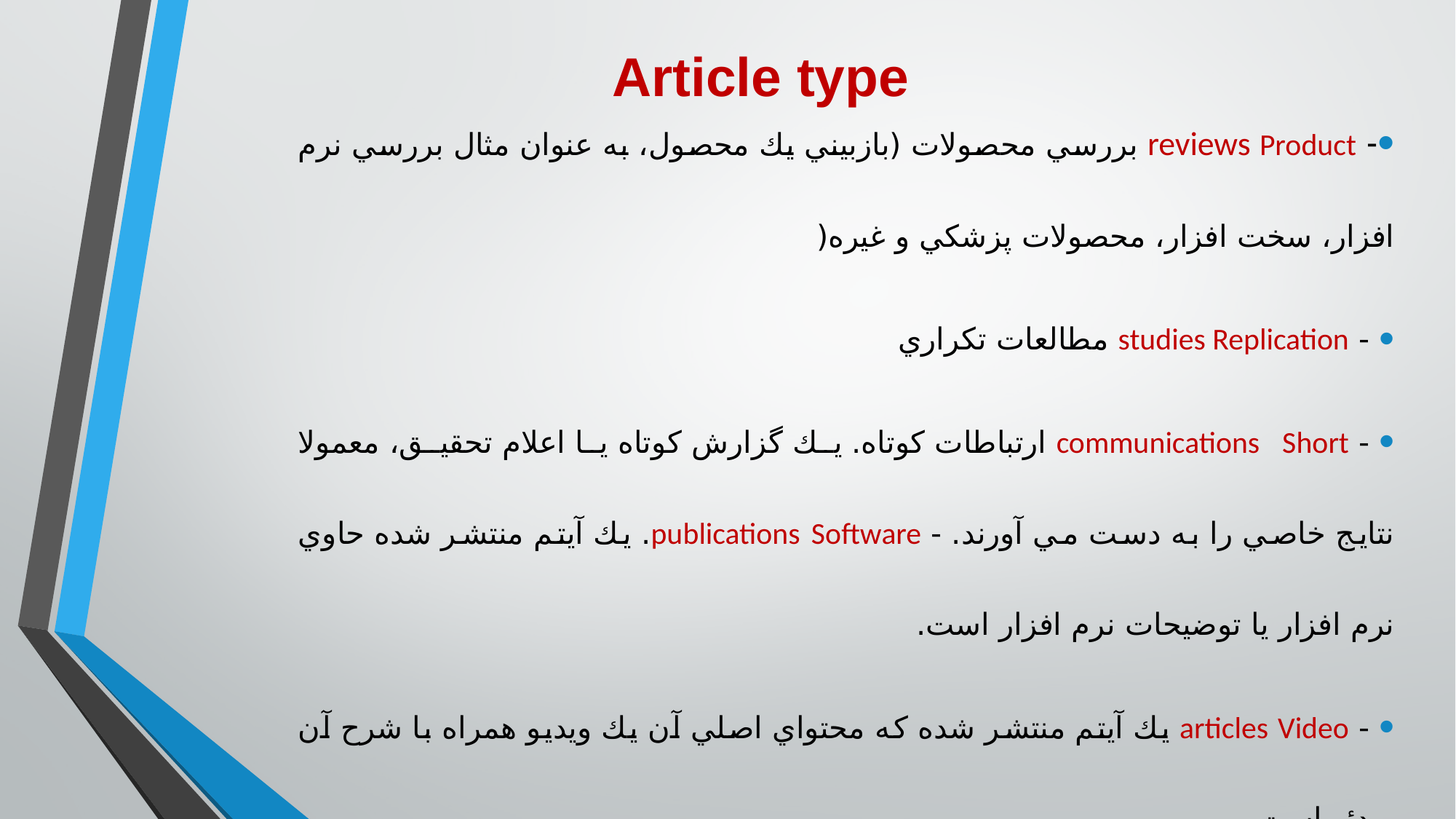

# Article type
- reviews Product بررسي محصولات (بازبيني يك محصول، به عنوان مثال بررسي نرم افزار، سخت افزار، محصولات پزشكي و غيره(
 - studies Replication مطالعات تكراري
 - communications Short ارتباطات كوتاه. يك گزارش كوتاه يا اعلام تحقيق، معمولا نتايج خاصي را به دست مي آورند. - publications Software. يك آيتم منتشر شده حاوي نرم افزار يا توضيحات نرم افزار است.
 - articles Video يك آيتم منتشر شده كه محتواي اصلي آن يك ويديو همراه با شرح آن ويدئو است.